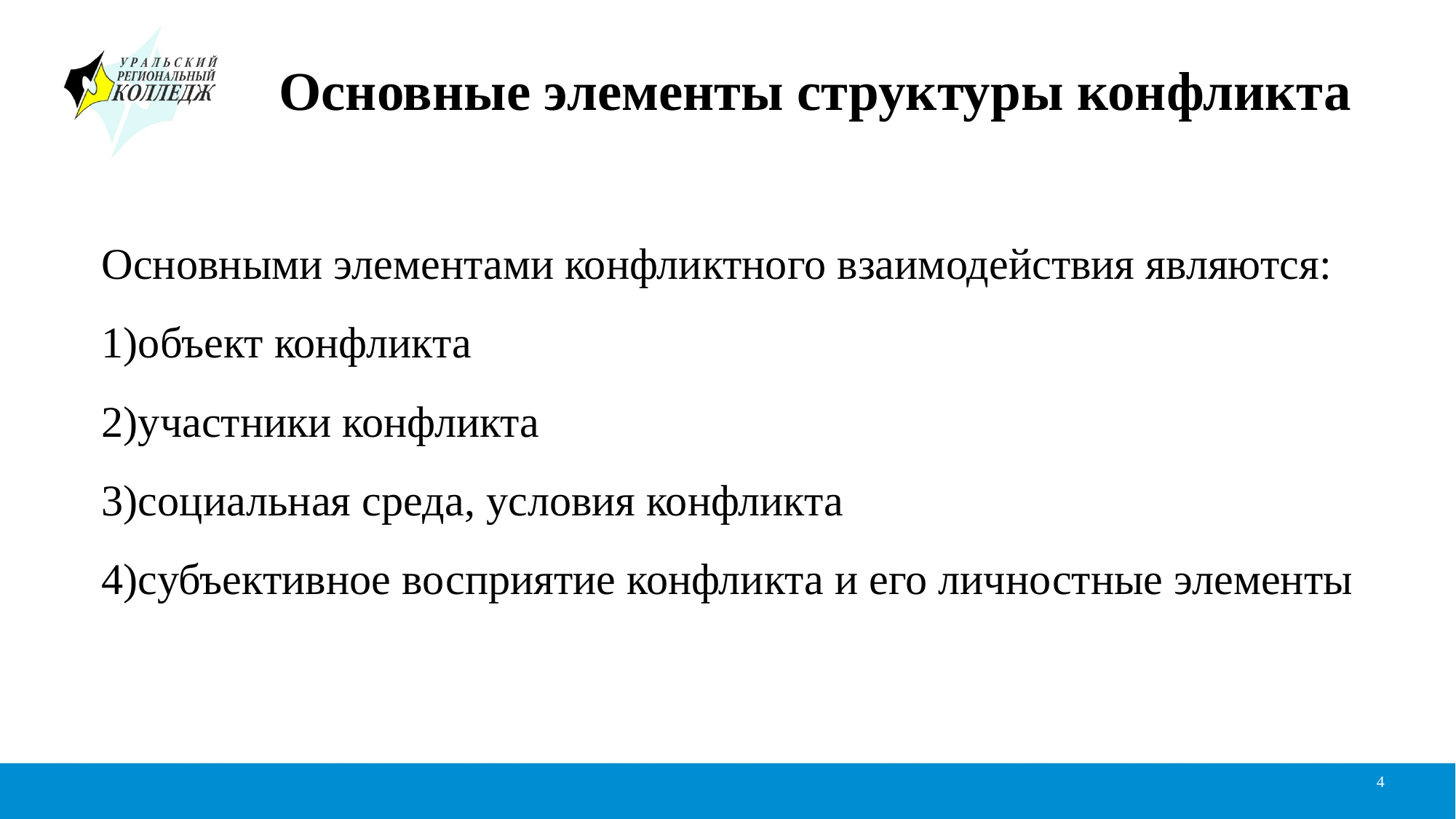

# Основные элементы структуры конфликта
Основными элементами конфликтного взаимодействия являются:
1)объект конфликта
2)участники конфликта
3)социальная среда, условия конфликта
4)субъективное восприятие конфликта и его личностные элементы

4